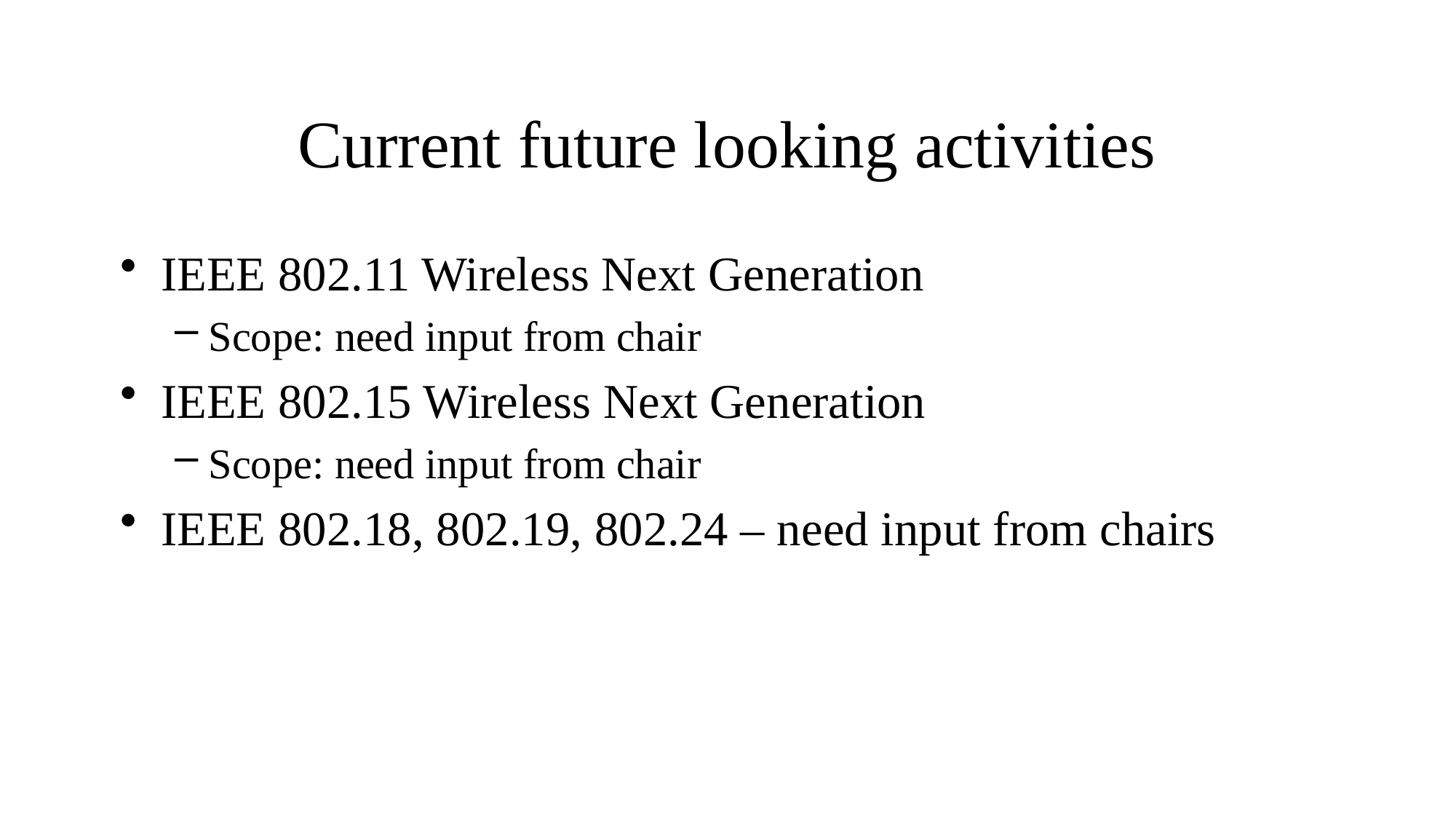

# Current future looking activities
IEEE 802.11 Wireless Next Generation
Scope: need input from chair
IEEE 802.15 Wireless Next Generation
Scope: need input from chair
IEEE 802.18, 802.19, 802.24 – need input from chairs